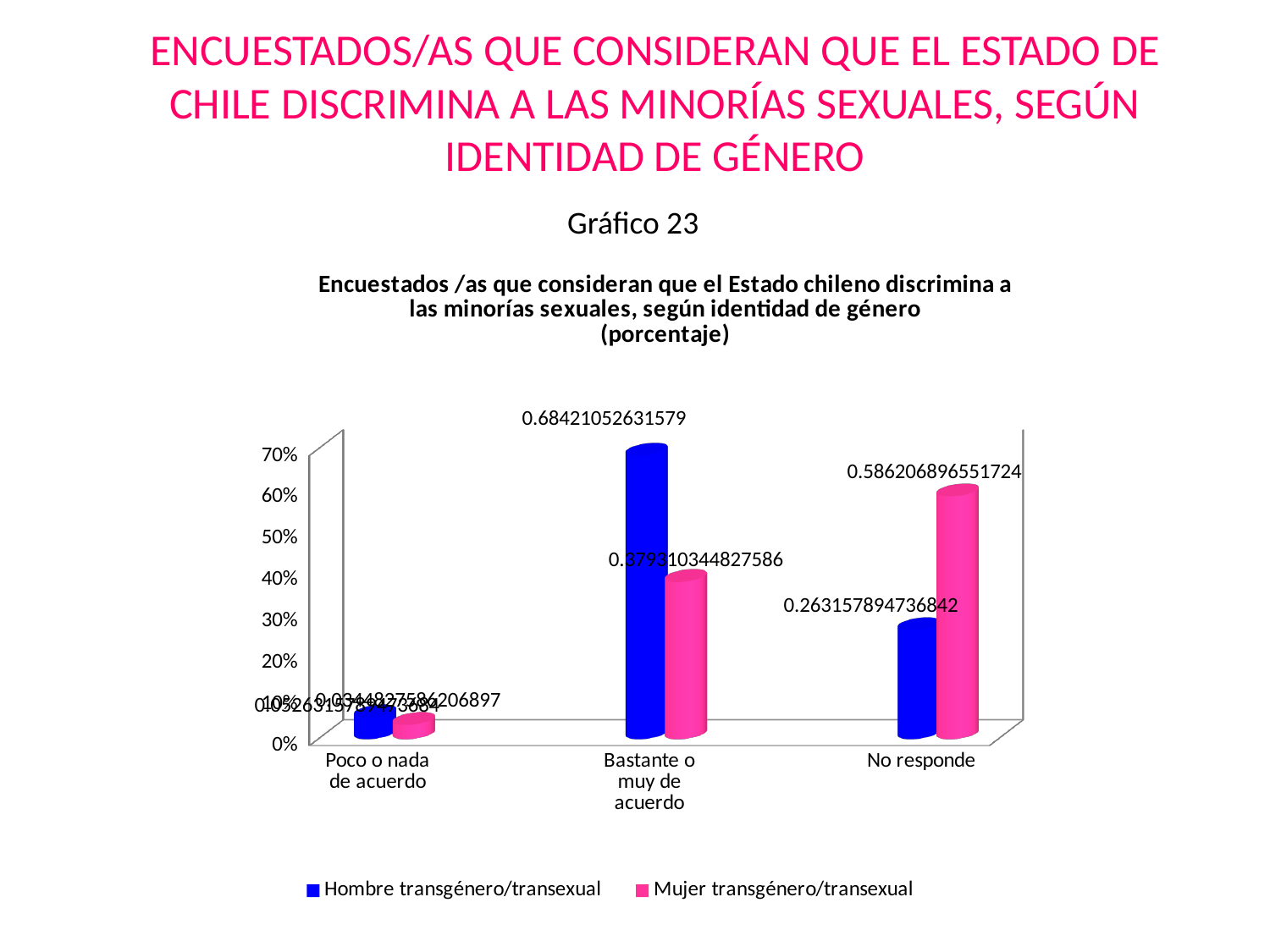

ENCUESTADOS/AS QUE CONSIDERAN QUE EL ESTADO DE CHILE DISCRIMINA A LAS MINORÍAS SEXUALES, SEGÚN IDENTIDAD DE GÉNERO
Gráfico 23

[unsupported chart]